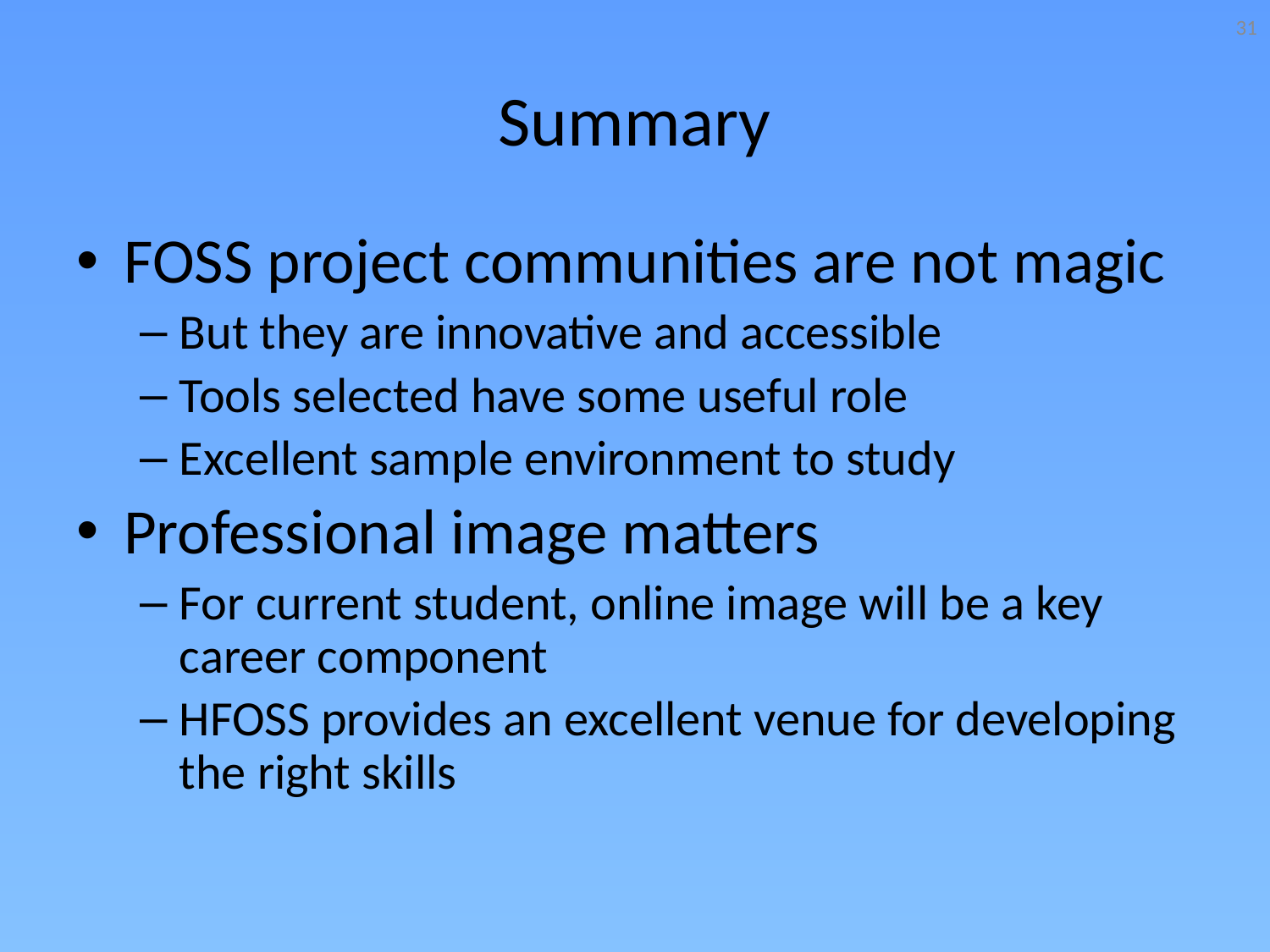

31
# Summary
FOSS project communities are not magic
But they are innovative and accessible
Tools selected have some useful role
Excellent sample environment to study
Professional image matters
For current student, online image will be a key career component
HFOSS provides an excellent venue for developing the right skills